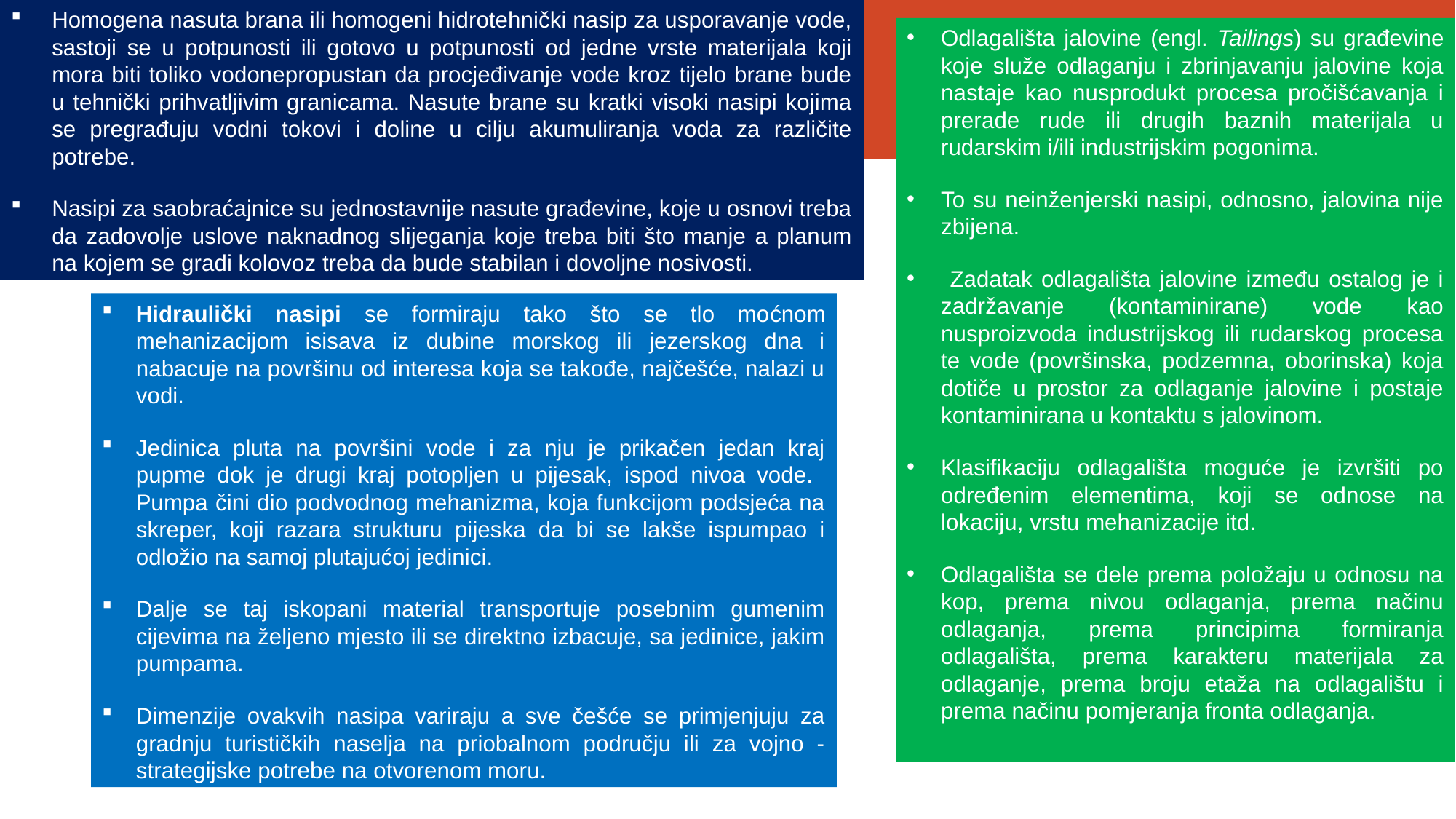

Homogena nasuta brana ili homogeni hidrotehnički nasip za usporavanje vode, sastoji se u potpunosti ili gotovo u potpunosti od jedne vrste materijala koji mora biti toliko vodonepropustan da procjeđivanje vode kroz tijelo brane bude u tehnički prihvatljivim granicama. Nasute brane su kratki visoki nasipi kojima se pregrađuju vodni tokovi i doline u cilju akumuliranja voda za različite potrebe.
Nasipi za saobraćajnice su jednostavnije nasute građevine, koje u osnovi treba da zadovolje uslove naknadnog slijeganja koje treba biti što manje a planum na kojem se gradi kolovoz treba da bude stabilan i dovoljne nosivosti.
Odlagališta jalovine (engl. Tailings) su građevine koje služe odlaganju i zbrinjavanju jalovine koja nastaje kao nusprodukt procesa pročišćavanja i prerade rude ili drugih baznih materijala u rudarskim i/ili industrijskim pogonima.
To su neinženjerski nasipi, odnosno, jalovina nije zbijena.
 Zadatak odlagališta jalovine između ostalog je i zadržavanje (kontaminirane) vode kao nusproizvoda industrijskog ili rudarskog procesa te vode (površinska, podzemna, oborinska) koja dotiče u prostor za odlaganje jalovine i postaje kontaminirana u kontaktu s jalovinom.
Klasifikaciju odlagališta moguće je izvršiti po određenim elementima, koji se odnose na lokaciju, vrstu mehanizacije itd.
Odlagališta se dele prema položaju u odnosu na kop, prema nivou odlaganja, prema načinu odlaganja, prema principima formiranja odlagališta, prema karakteru materijala za odlaganje, prema broju etaža na odlagalištu i prema načinu pomjeranja fronta odlaganja.
Hidraulički nasipi se formiraju tako što se tlo moćnom mehanizacijom isisava iz dubine morskog ili jezerskog dna i nabacuje na površinu od interesa koja se takođe, najčešće, nalazi u vodi.
Jedinica pluta na površini vode i za nju je prikačen jedan kraj pupme dok je drugi kraj potopljen u pijesak, ispod nivoa vode.  Pumpa čini dio podvodnog mehanizma, koja funkcijom podsjeća na skreper, koji razara strukturu pijeska da bi se lakše ispumpao i odložio na samoj plutajućoj jedinici.
Dalje se taj iskopani material transportuje posebnim gumenim cijevima na željeno mjesto ili se direktno izbacuje, sa jedinice, jakim pumpama.
Dimenzije ovakvih nasipa variraju a sve češće se primjenjuju za gradnju turističkih naselja na priobalnom području ili za vojno - strategijske potrebe na otvorenom moru.